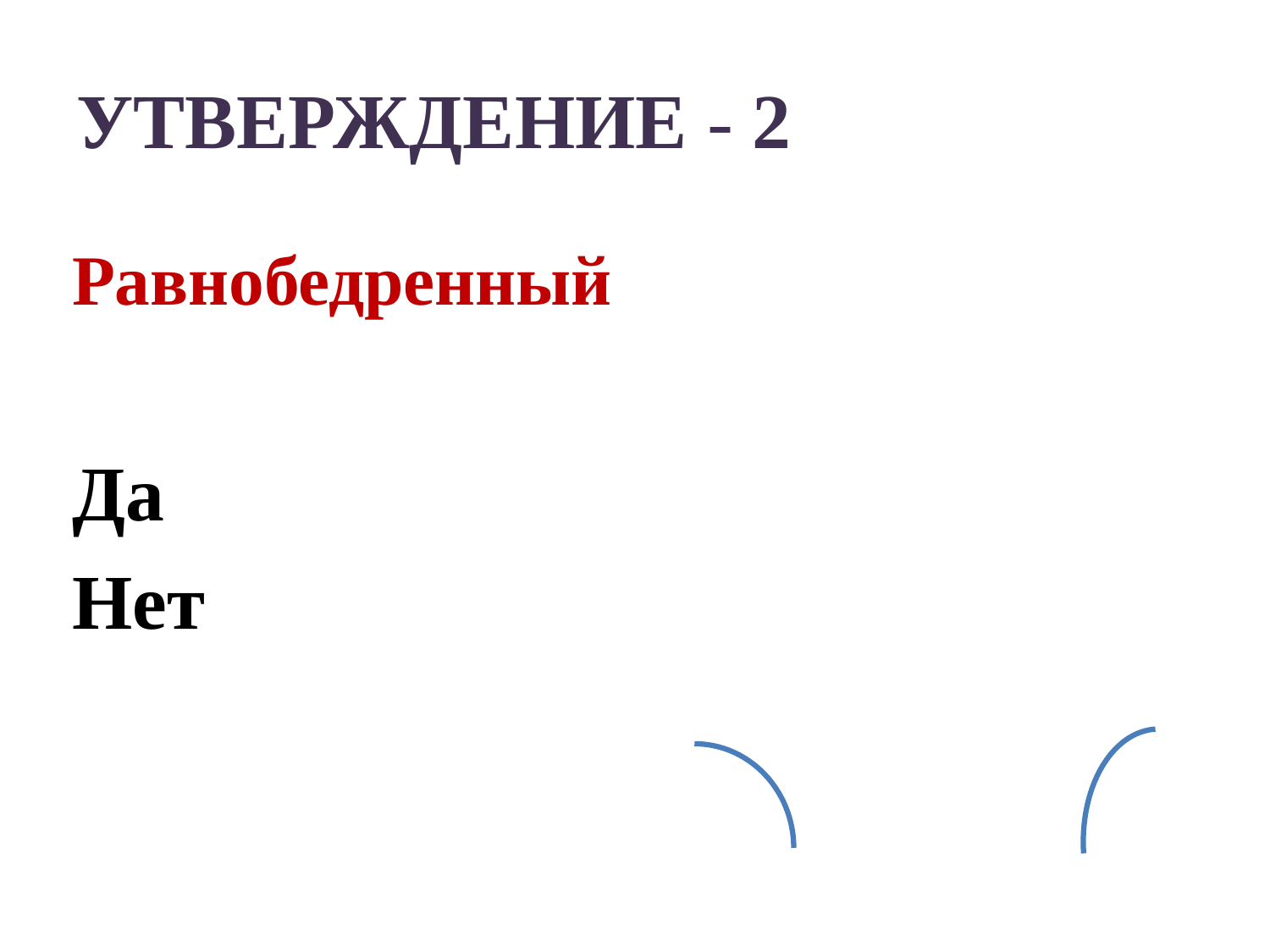

# УТВЕРЖДЕНИЕ - 2

Равнобедренный

Да
Нет